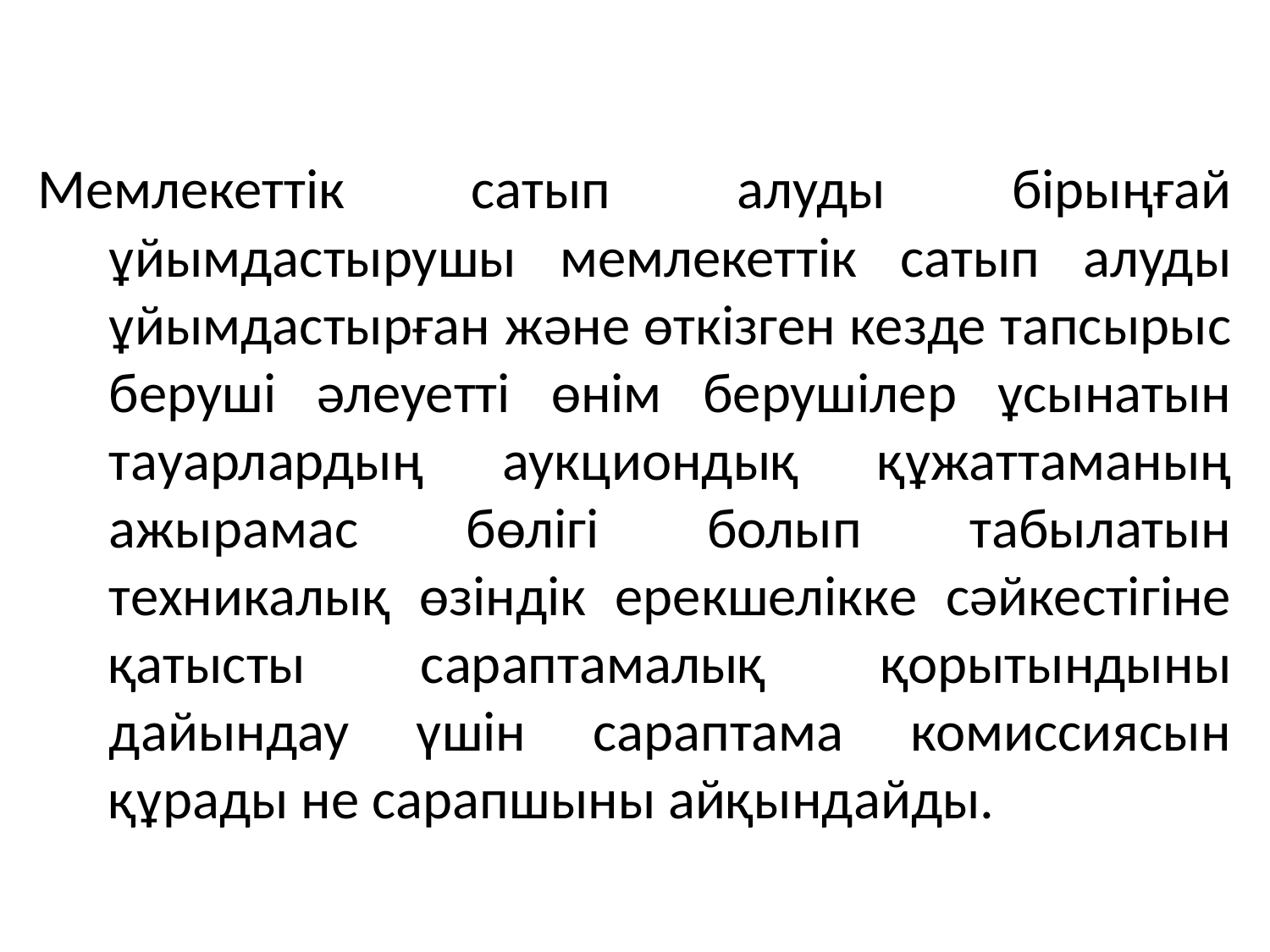

Мемлекеттік сатып алуды бірыңғай ұйымдастырушы мемлекеттік сатып алуды ұйымдастырған және өткізген кезде тапсырыс беруші әлеуетті өнім берушілер ұсынатын тауарлардың аукциондық құжаттаманың ажырамас бөлігі болып табылатын техникалық өзіндік ерекшелікке сәйкестігіне қатысты сараптамалық қорытындыны дайындау үшін сараптама комиссиясын құрады не сарапшыны айқындайды.